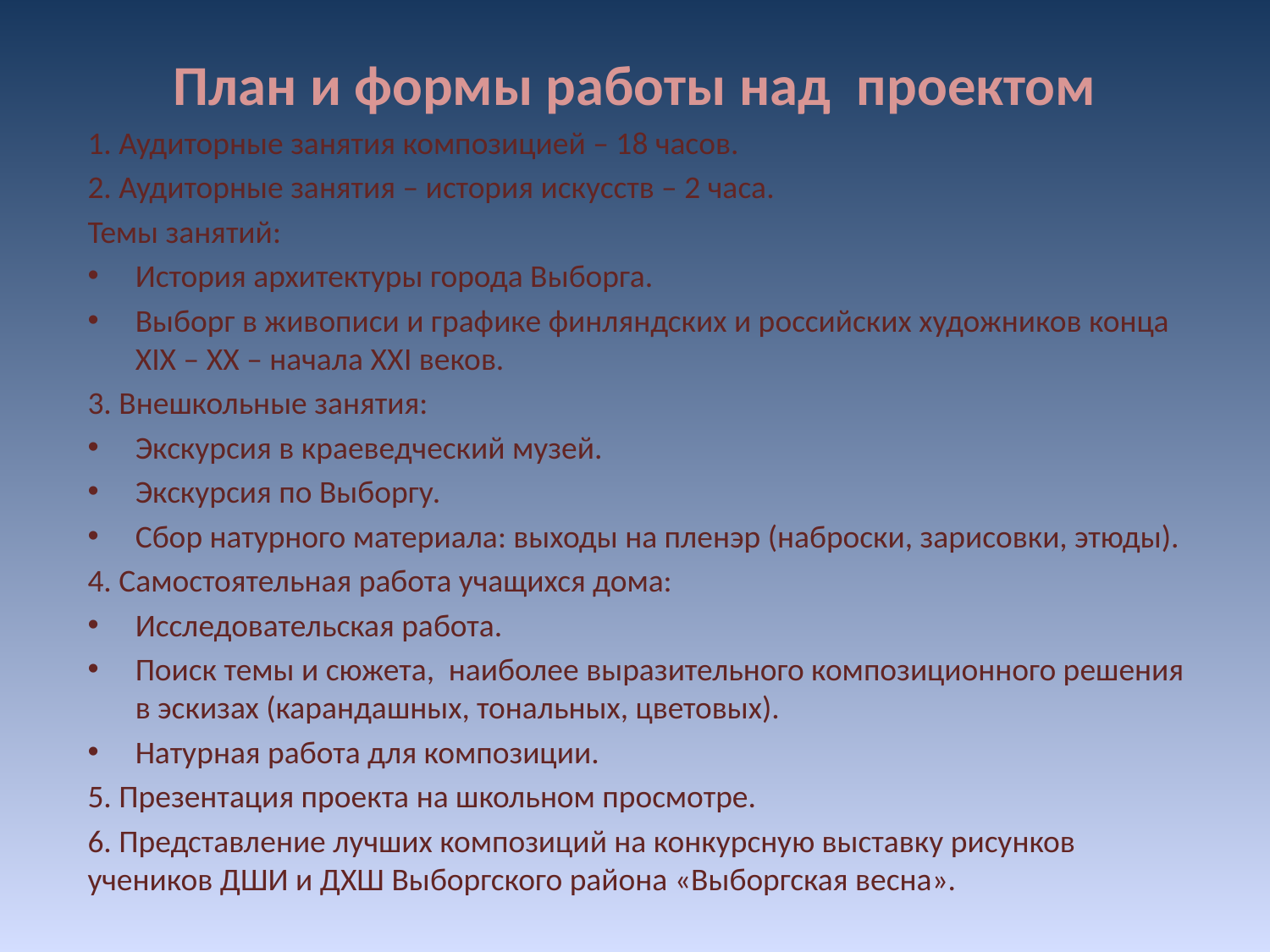

# План и формы работы над  проектом
1. Аудиторные занятия композицией – 18 часов.
2. Аудиторные занятия – история искусств – 2 часа.
Темы занятий:
История архитектуры города Выборга.
Выборг в живописи и графике финляндских и российских художников конца ХIХ – ХХ – начала ХХI веков.
3. Внешкольные занятия:
Экскурсия в краеведческий музей.
Экскурсия по Выборгу.
Сбор натурного материала: выходы на пленэр (наброски, зарисовки, этюды).
4. Самостоятельная работа учащихся дома:
Исследовательская работа.
Поиск темы и сюжета,  наиболее выразительного композиционного решения в эскизах (карандашных, тональных, цветовых).
Натурная работа для композиции.
5. Презентация проекта на школьном просмотре.
6. Представление лучших композиций на конкурсную выставку рисунков учеников ДШИ и ДХШ Выборгского района «Выборгская весна».